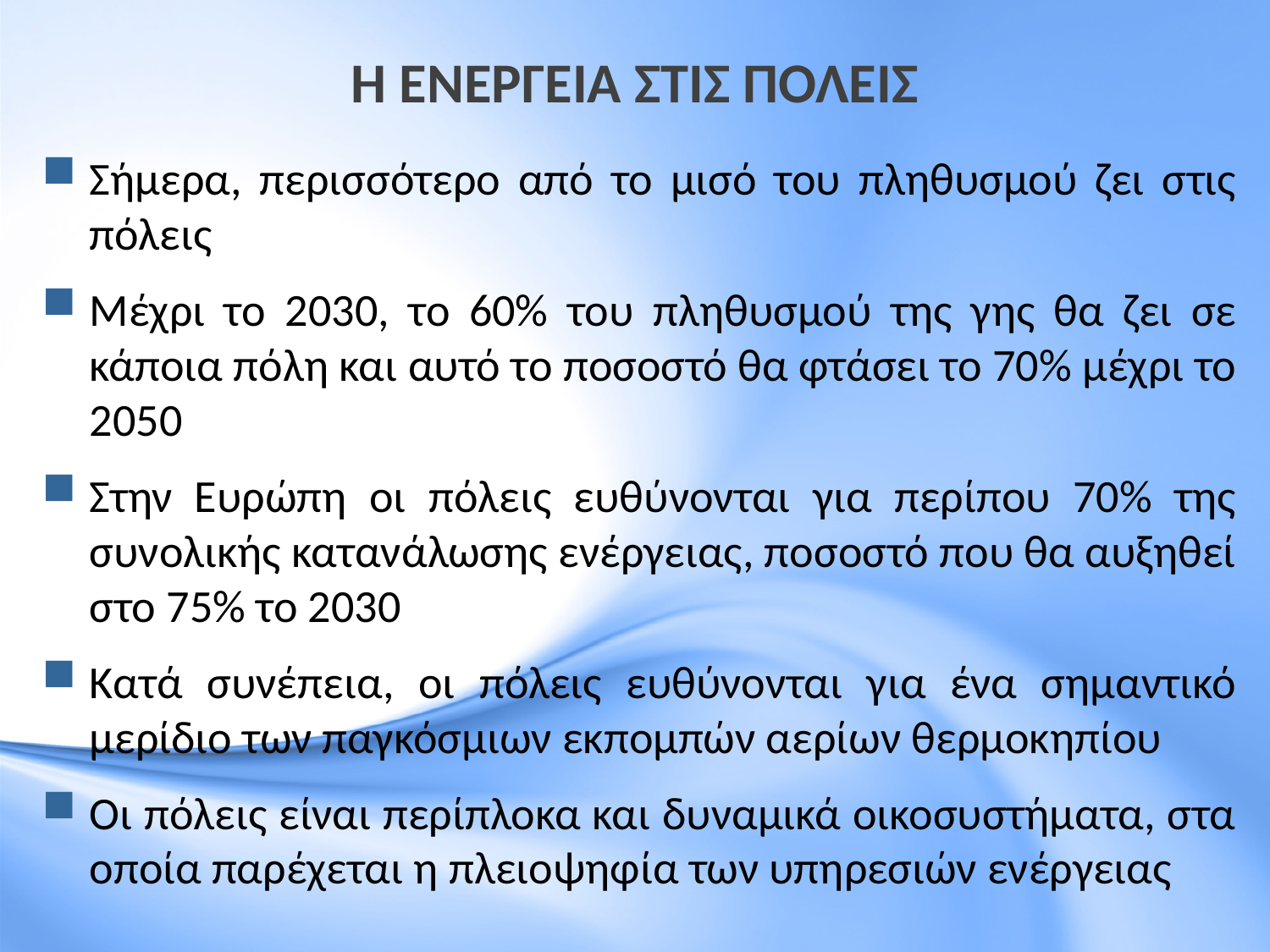

# Η ΕΝΕΡΓΕΙΑ ΣΤΙΣ ΠΟΛΕΙΣ
Σήμερα, περισσότερο από το μισό του πληθυσμού ζει στις πόλεις
Μέχρι το 2030, το 60% του πληθυσμού της γης θα ζει σε κάποια πόλη και αυτό το ποσοστό θα φτάσει το 70% μέχρι το 2050
Στην Ευρώπη οι πόλεις ευθύνονται για περίπου 70% της συνολικής κατανάλωσης ενέργειας, ποσοστό που θα αυξηθεί στο 75% το 2030
Κατά συνέπεια, οι πόλεις ευθύνονται για ένα σημαντικό μερίδιο των παγκόσμιων εκπομπών αερίων θερμοκηπίου
Οι πόλεις είναι περίπλοκα και δυναμικά οικοσυστήματα, στα οποία παρέχεται η πλειοψηφία των υπηρεσιών ενέργειας